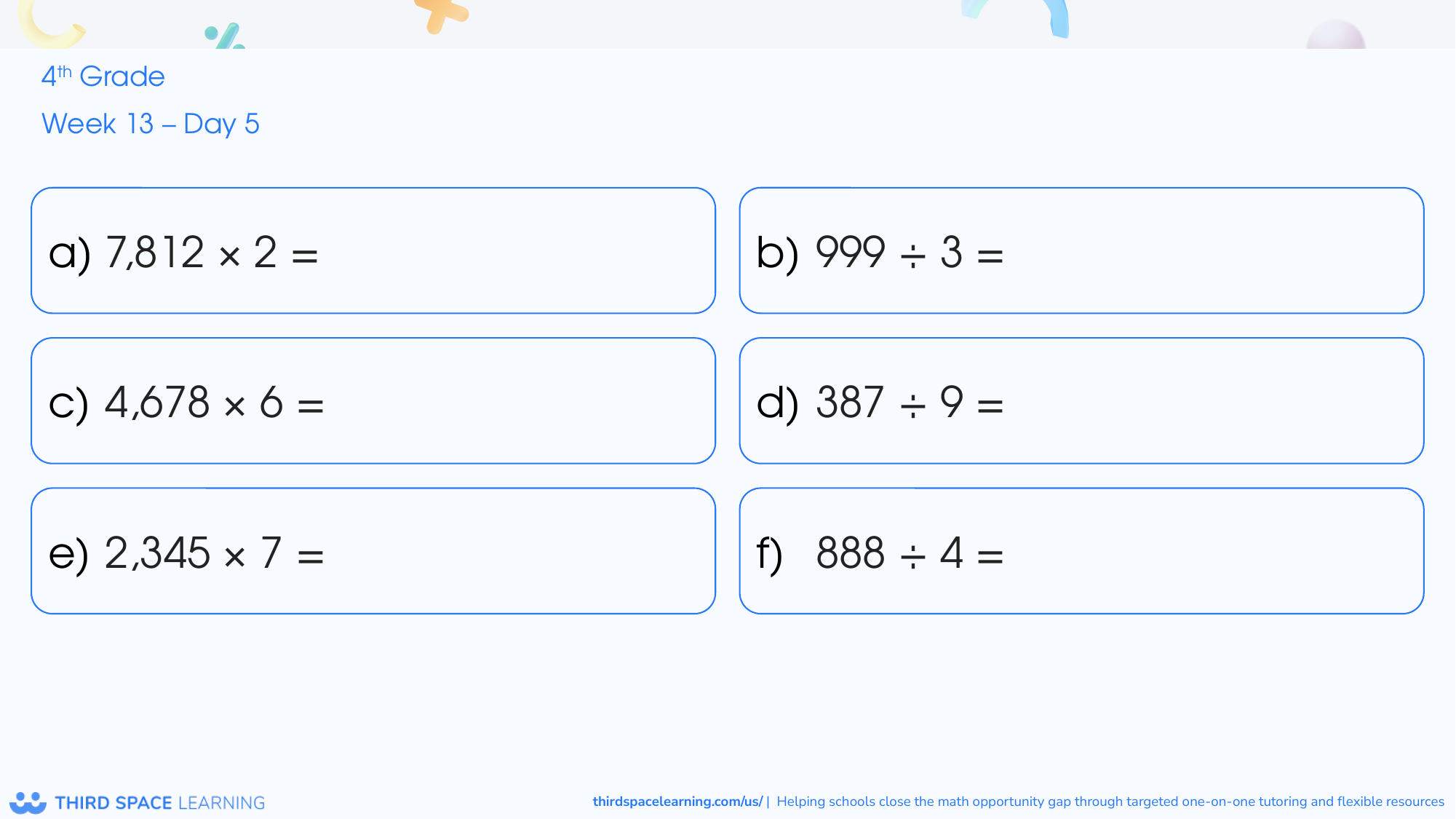

4th Grade
Week 13 – Day 5
7,812 × 2 =
999 ÷ 3 =
4,678 × 6 =
387 ÷ 9 =
2,345 × 7 =
888 ÷ 4 =